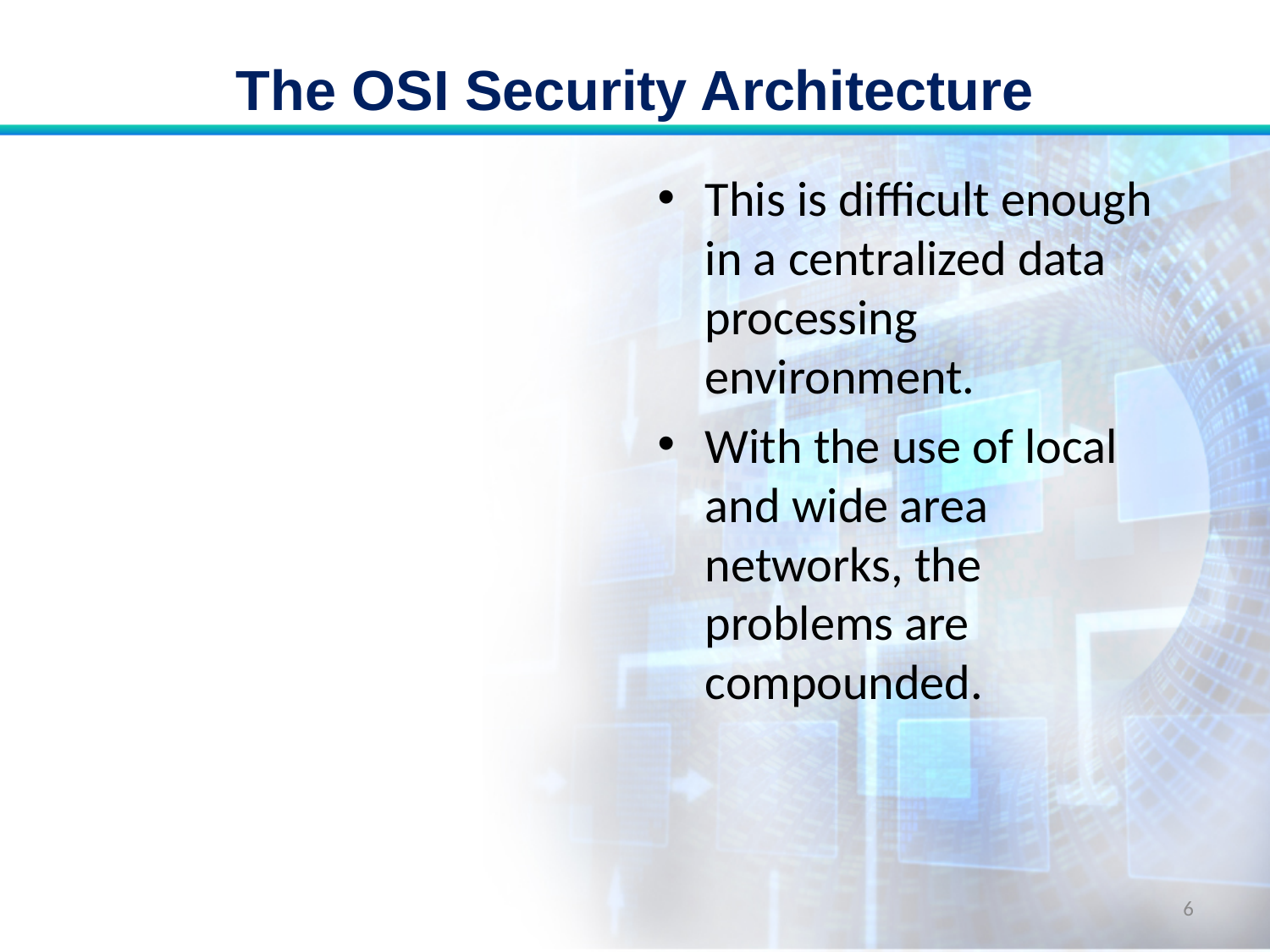

# The OSI Security Architecture
This is difficult enough in a centralized data processing environment.
With the use of local and wide area networks, the problems are compounded.
6